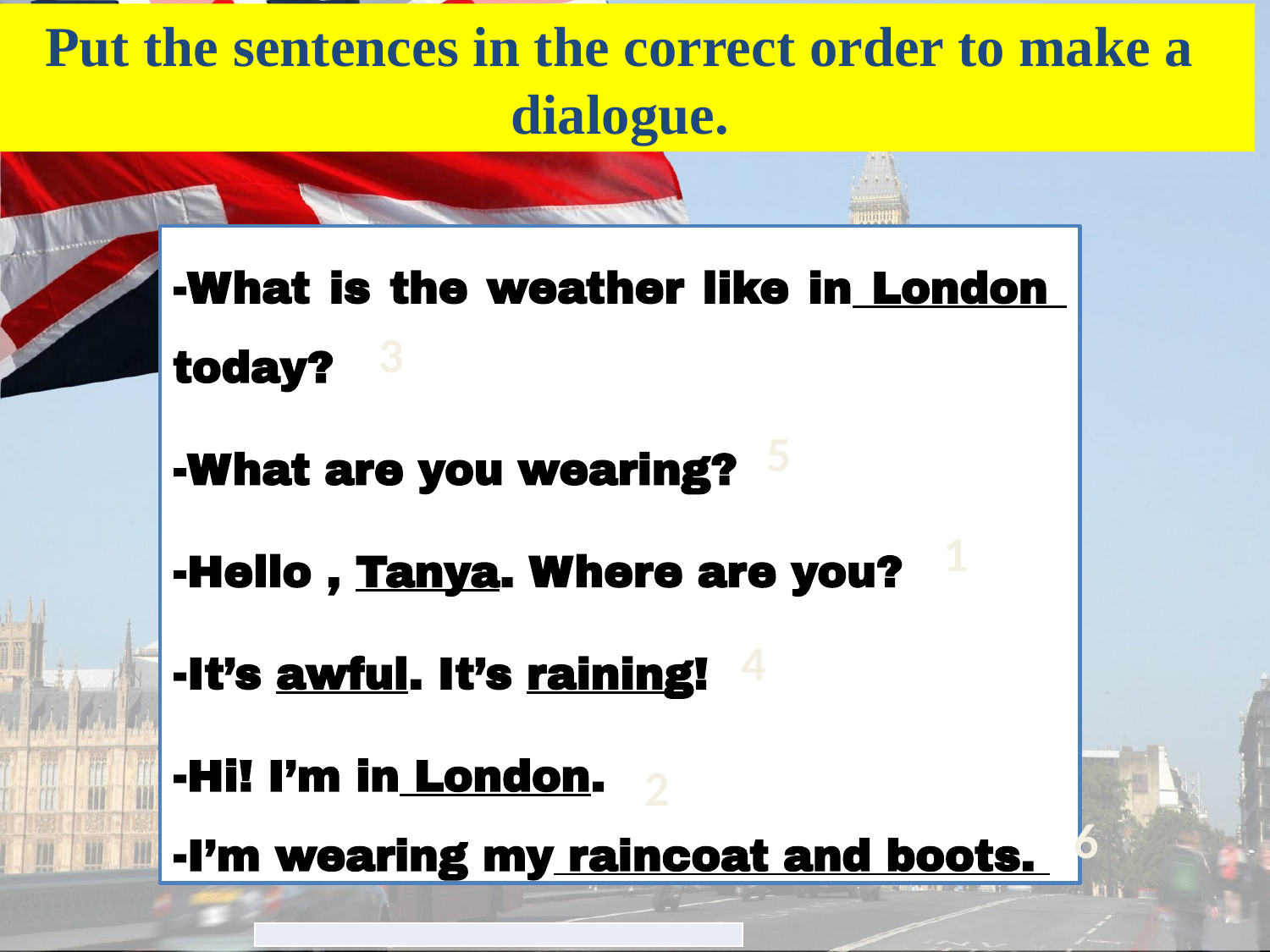

Put the sentences in the correct order to make a dialogue.
-What is the weather like in London  today?
-What are you wearing?
-Hello , Tanya. Where are you?
-It’s awful. It’s raining!
-Hi! I’m in London.
-I’m wearing my raincoat and boots.
3
5
1
4
2
6
|  |
| --- |